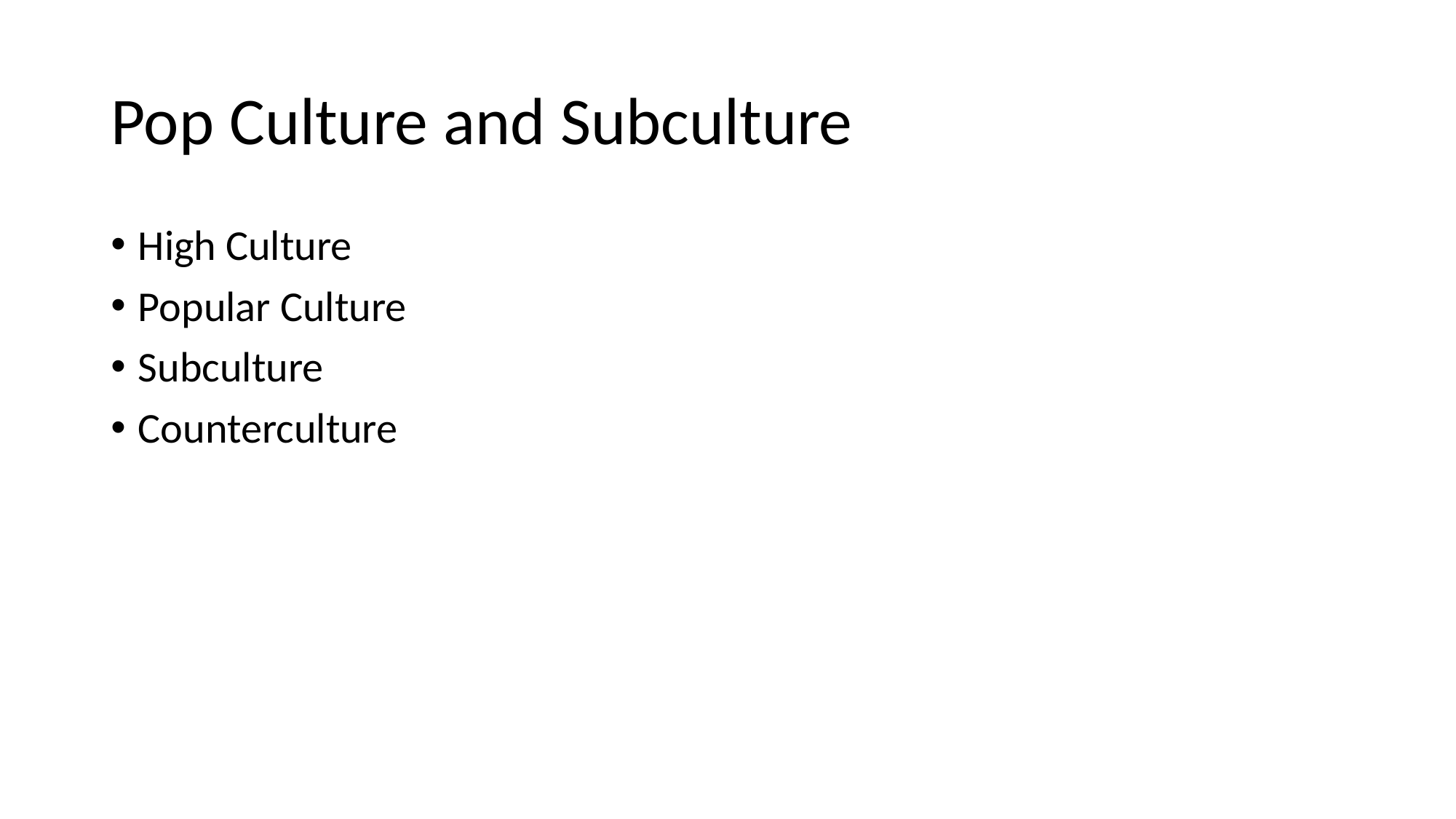

# Pop Culture and Subculture
High Culture
Popular Culture
Subculture
Counterculture